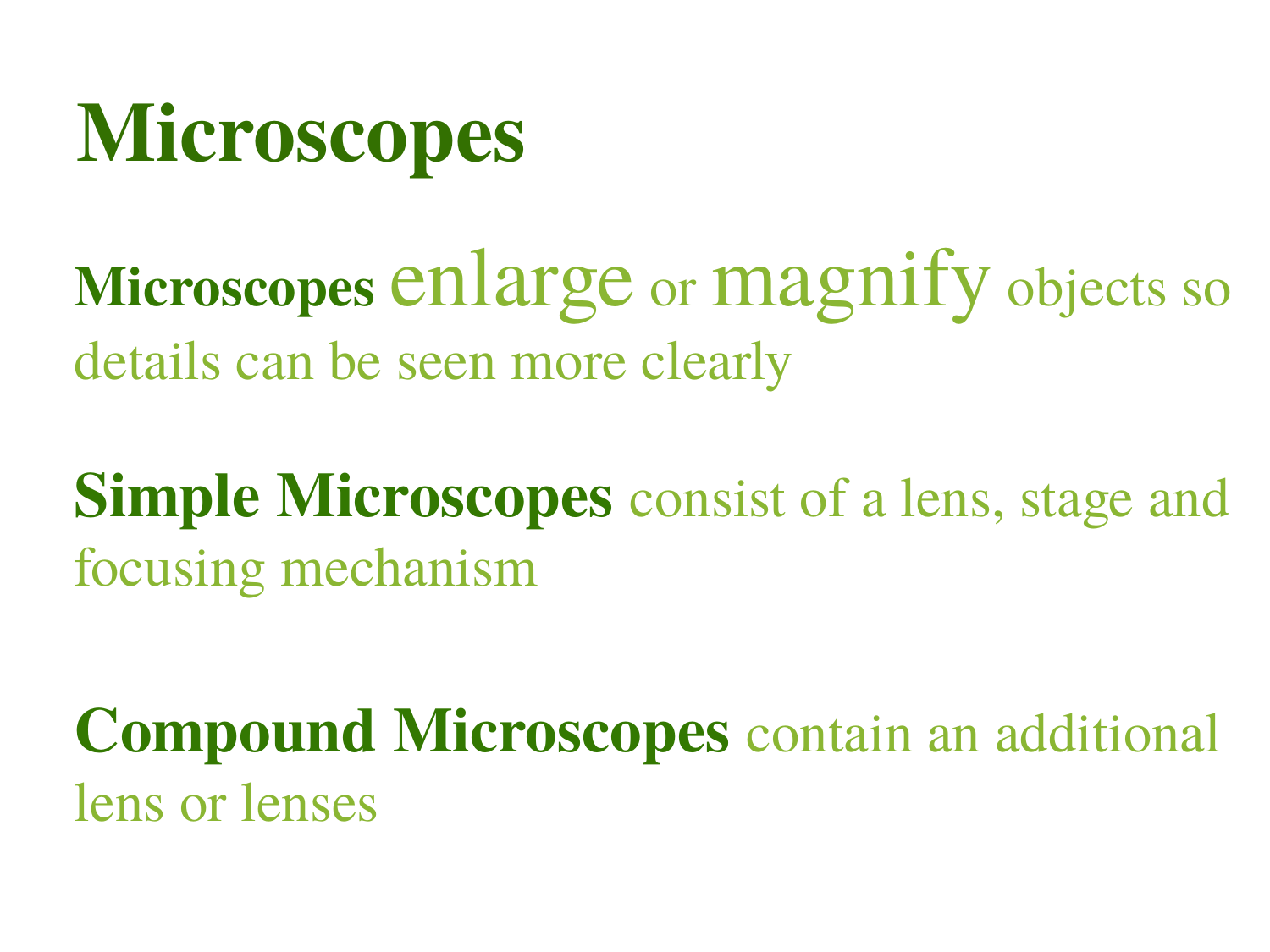

# Microscopes
Microscopes enlarge or magnify objects so details can be seen more clearly

Simple Microscopes consist of a lens, stage and focusing mechanism

Compound Microscopes contain an additional lens or lenses